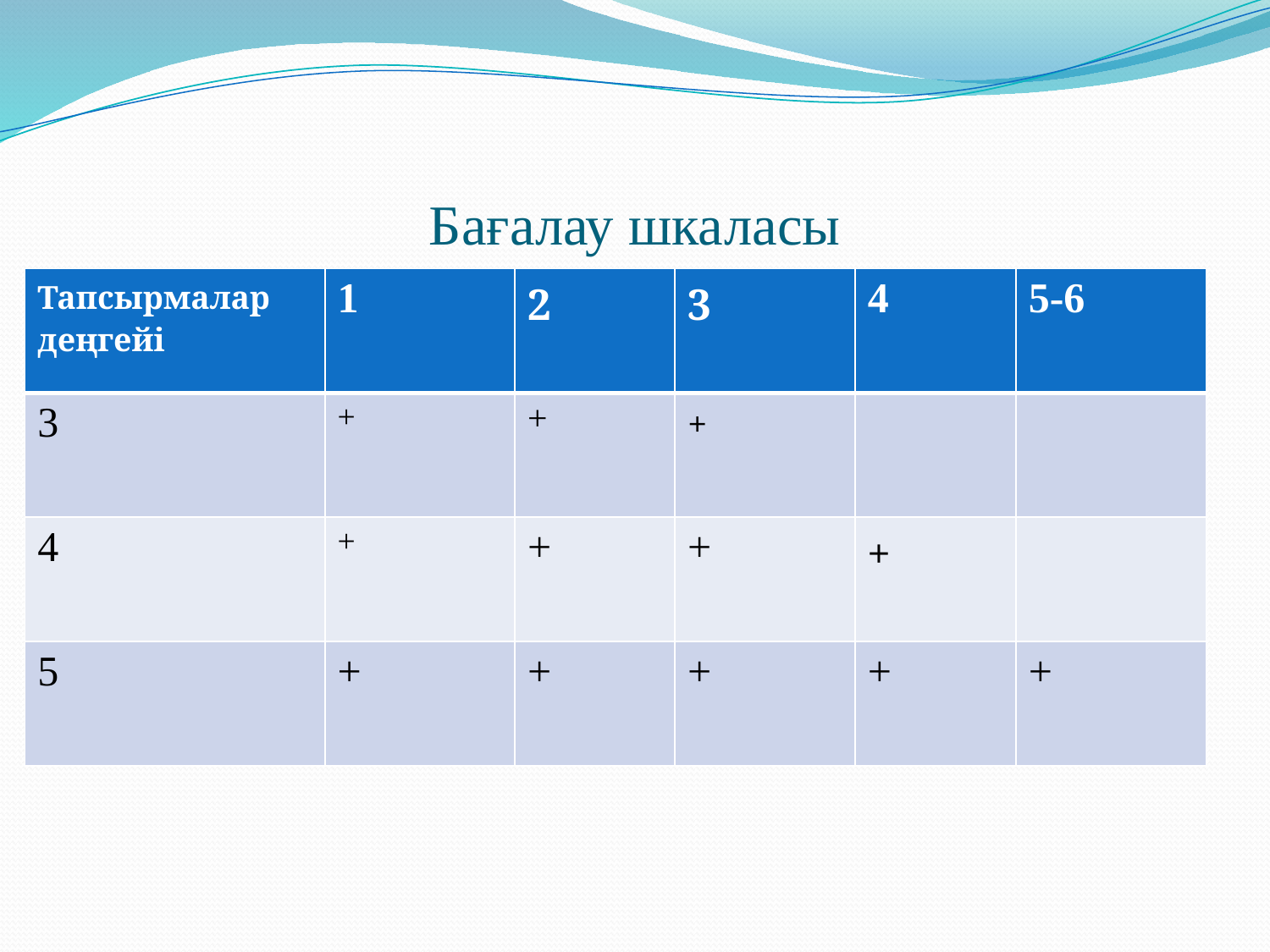

# Бағалау шкаласы
| Тапсырмалар деңгейі | 1 | 2 | 3 | 4 | 5-6 |
| --- | --- | --- | --- | --- | --- |
| 3 | + | + | + |  |  |
| 4 | + | + | + | + |  |
| 5 | + | + | + | + | + |